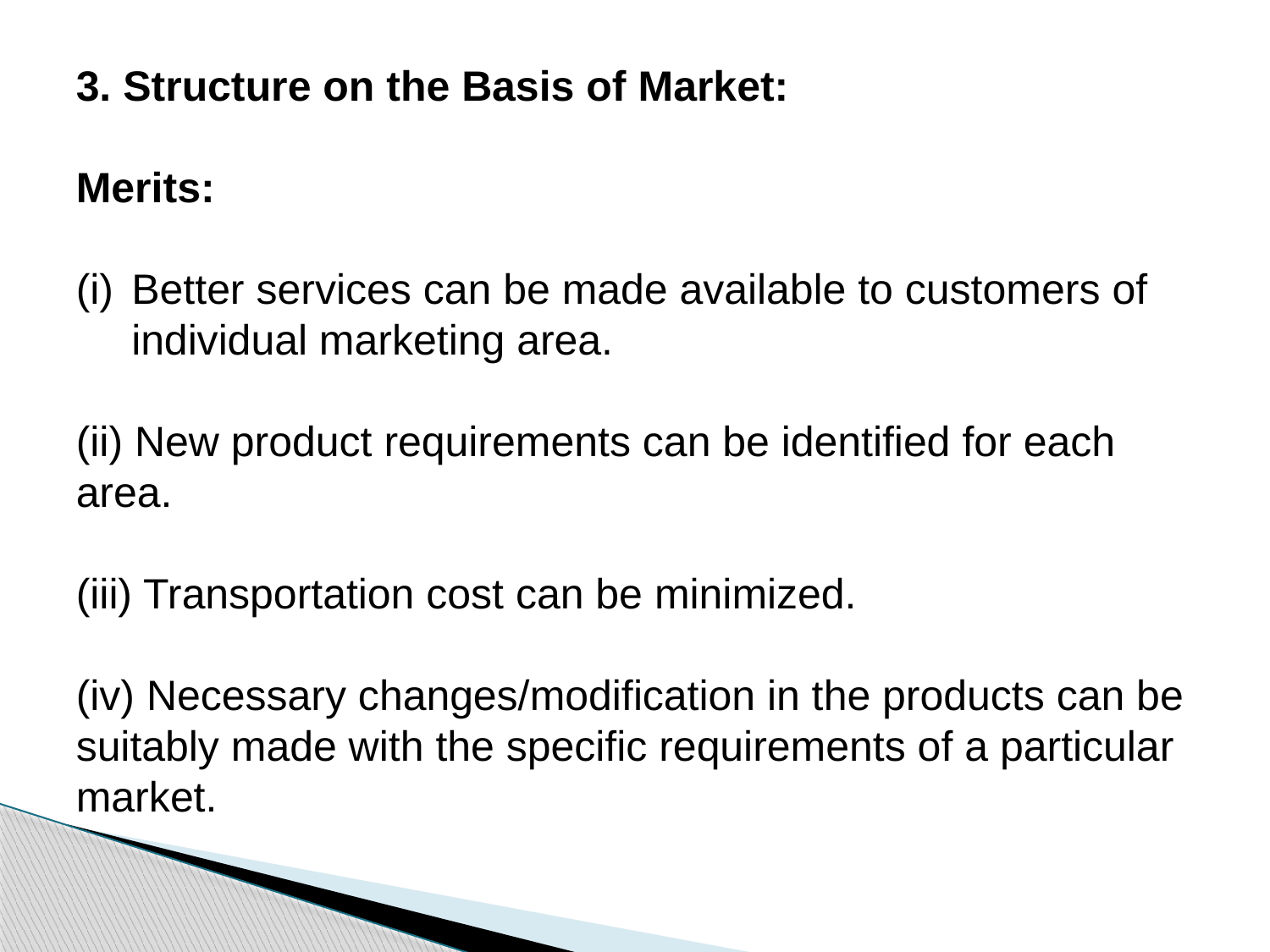

3. Structure on the Basis of Market:

Merits:

Better services can be made available to customers of individual marketing area.

(ii) New product requirements can be identified for each area.

(iii) Transportation cost can be minimized.

(iv) Necessary changes/modification in the products can be suitably made with the specific requirements of a particular market.